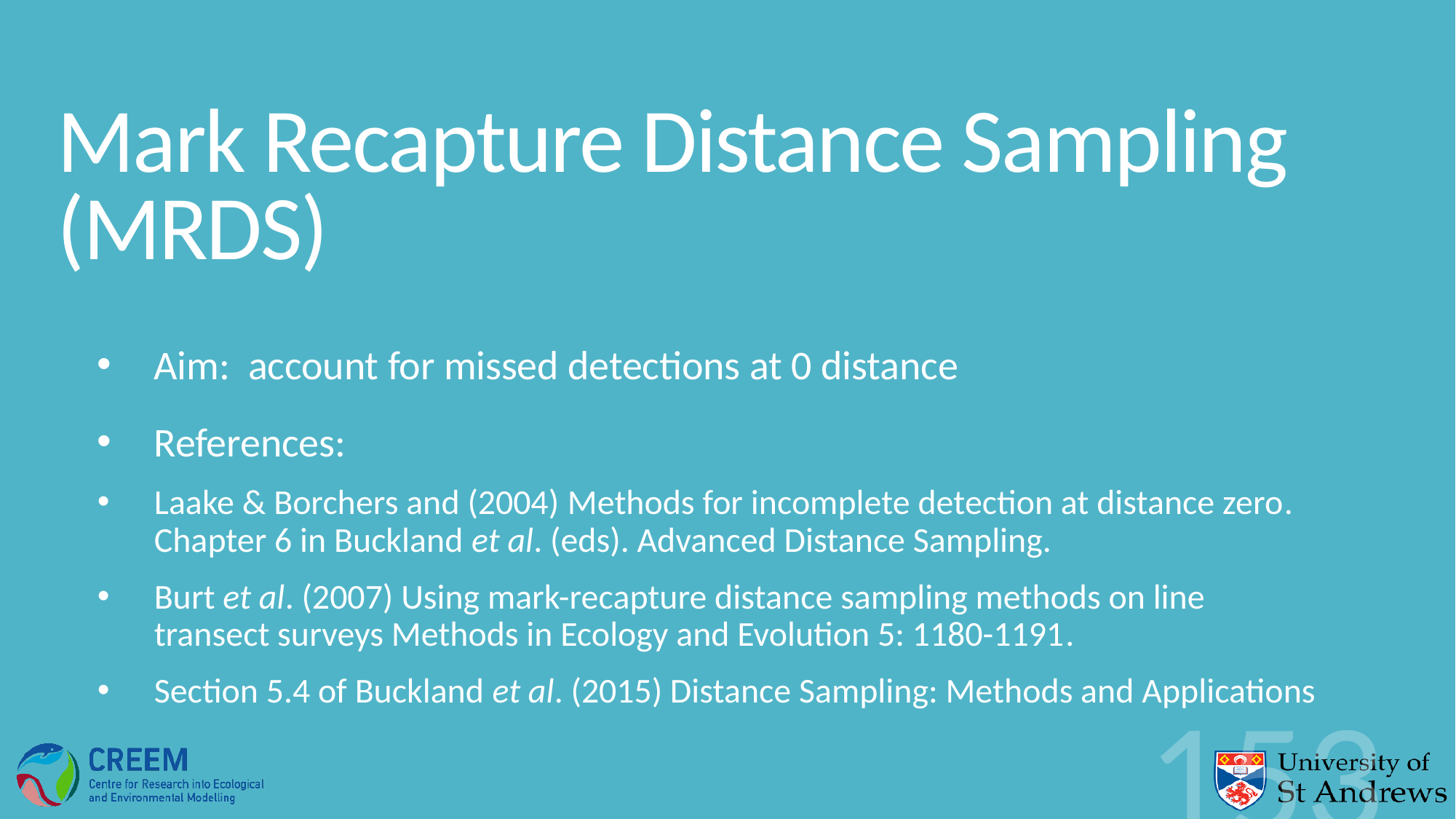

# Mark Recapture Distance Sampling (MRDS)
Aim:  account for missed detections at 0 distance
References:
Laake & Borchers and (2004) Methods for incomplete detection at distance zero.  Chapter 6 in Buckland et al. (eds). Advanced Distance Sampling.
Burt et al. (2007) Using mark-recapture distance sampling methods on line transect surveys Methods in Ecology and Evolution 5: 1180-1191.
Section 5.4 of Buckland et al. (2015) Distance Sampling: Methods and Applications

153